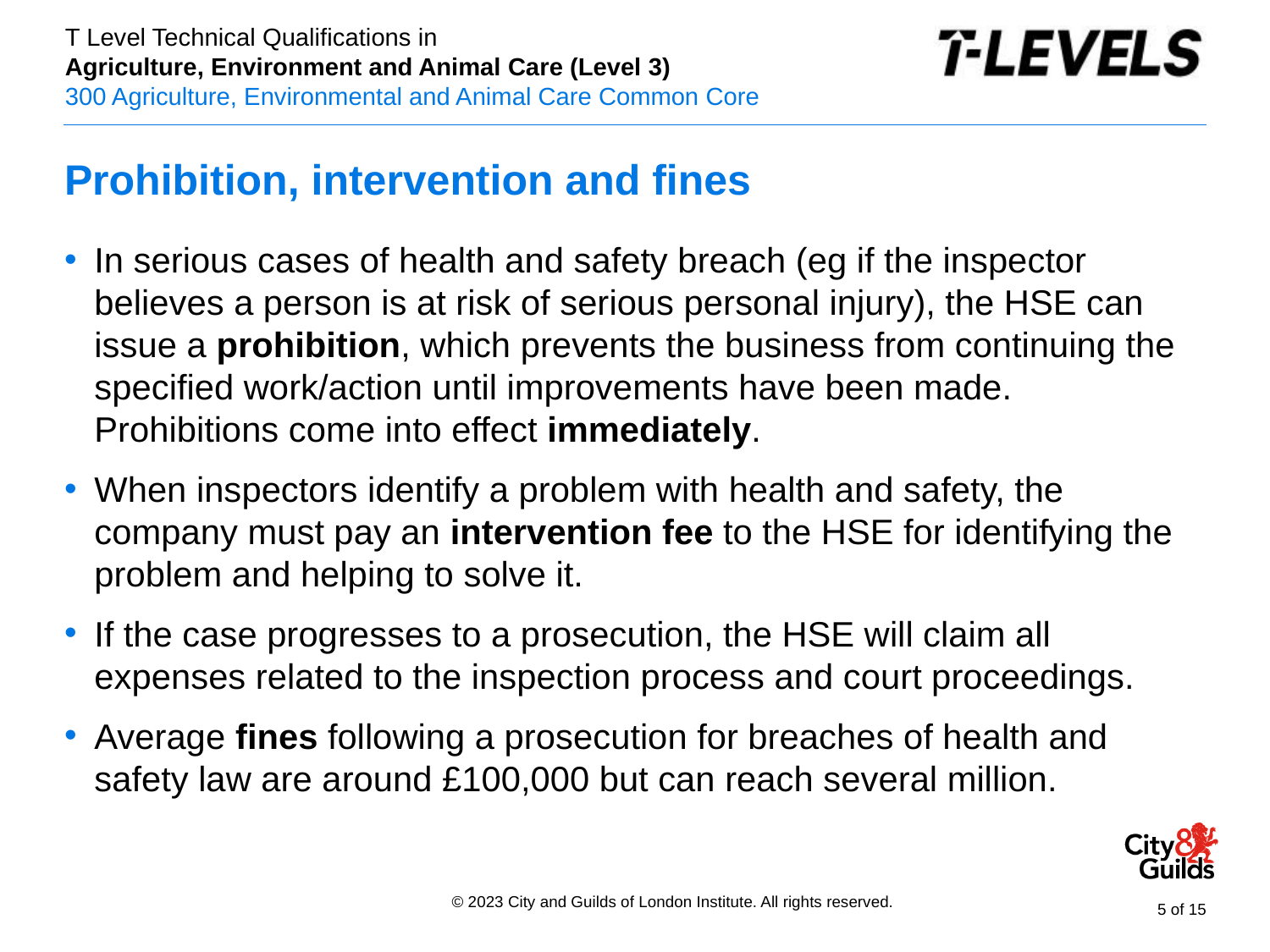

# Prohibition, intervention and fines
In serious cases of health and safety breach (eg if the inspector believes a person is at risk of serious personal injury), the HSE can issue a prohibition, which prevents the business from continuing the specified work/action until improvements have been made. Prohibitions come into effect immediately.
When inspectors identify a problem with health and safety, the company must pay an intervention fee to the HSE for identifying the problem and helping to solve it.
If the case progresses to a prosecution, the HSE will claim all expenses related to the inspection process and court proceedings.
Average fines following a prosecution for breaches of health and safety law are around £100,000 but can reach several million.